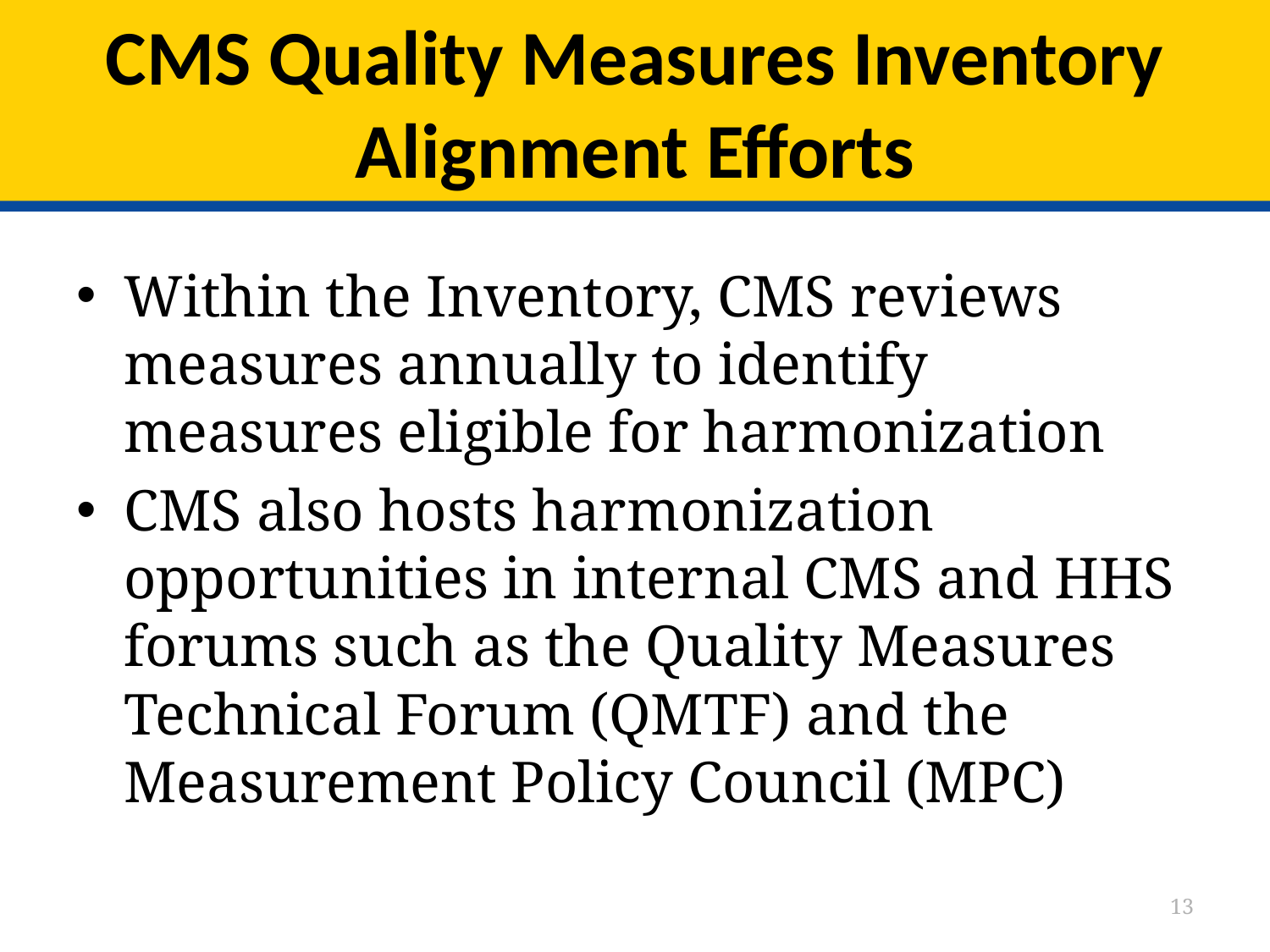

# CMS Quality Measures Inventory Alignment Efforts
Within the Inventory, CMS reviews measures annually to identify measures eligible for harmonization
CMS also hosts harmonization opportunities in internal CMS and HHS forums such as the Quality Measures Technical Forum (QMTF) and the Measurement Policy Council (MPC)
13